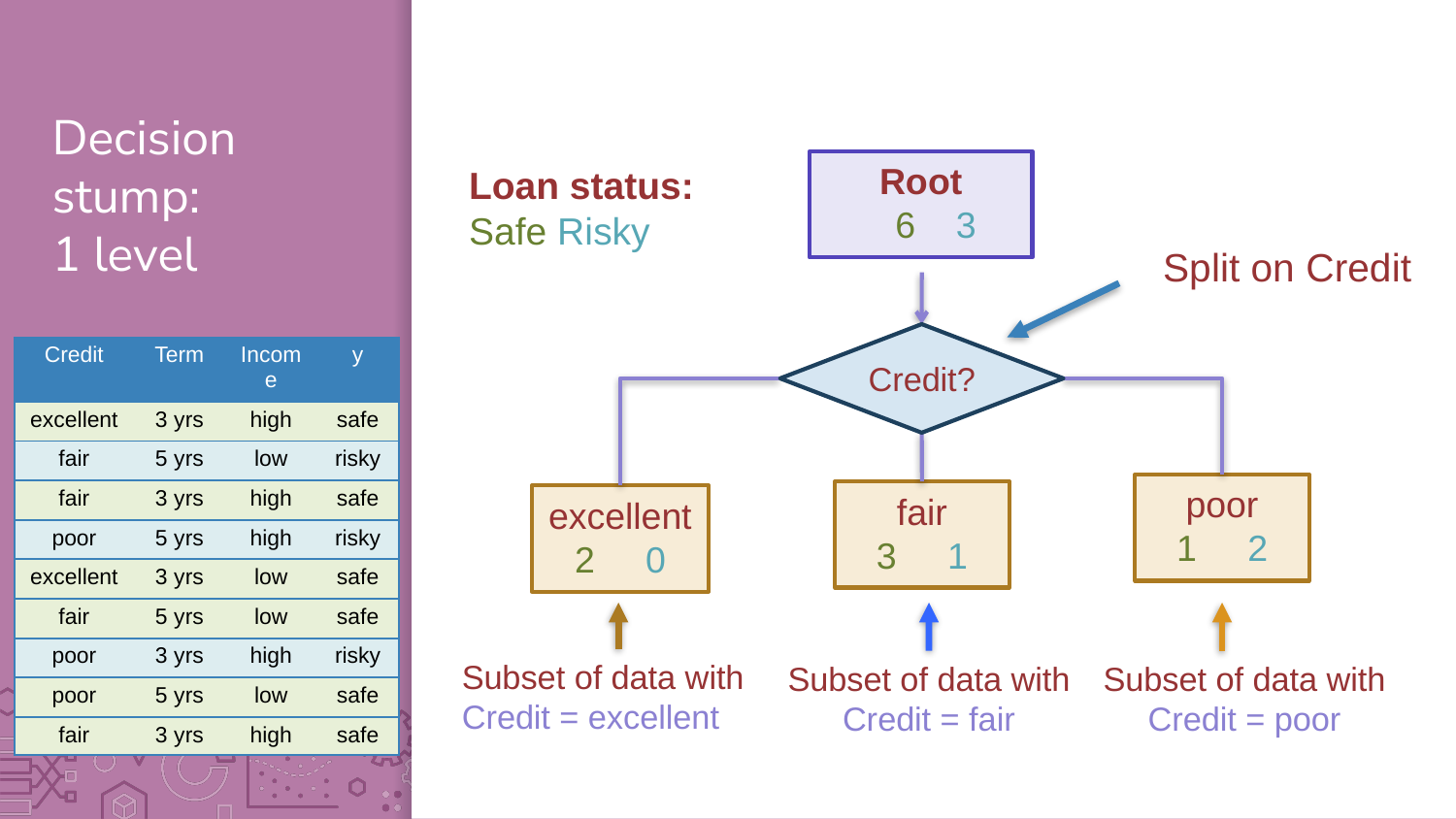

# Decision stump: 1 level
Root
       6    3
Loan status:
Safe Risky
Split on Credit
Credit?
excellent
2     0
| Credit | Term | Income | y |
| --- | --- | --- | --- |
| excellent | 3 yrs | high | safe |
| fair | 5 yrs | low | risky |
| fair | 3 yrs | high | safe |
| poor | 5 yrs | high | risky |
| excellent | 3 yrs | low | safe |
| fair | 5 yrs | low | safe |
| poor | 3 yrs | high | risky |
| poor | 5 yrs | low | safe |
| fair | 3 yrs | high | safe |
poor
1     2
fair
3     1

Subset of data with Credit = fair
Subset of data with Credit = excellent
Subset of data with Credit = poor